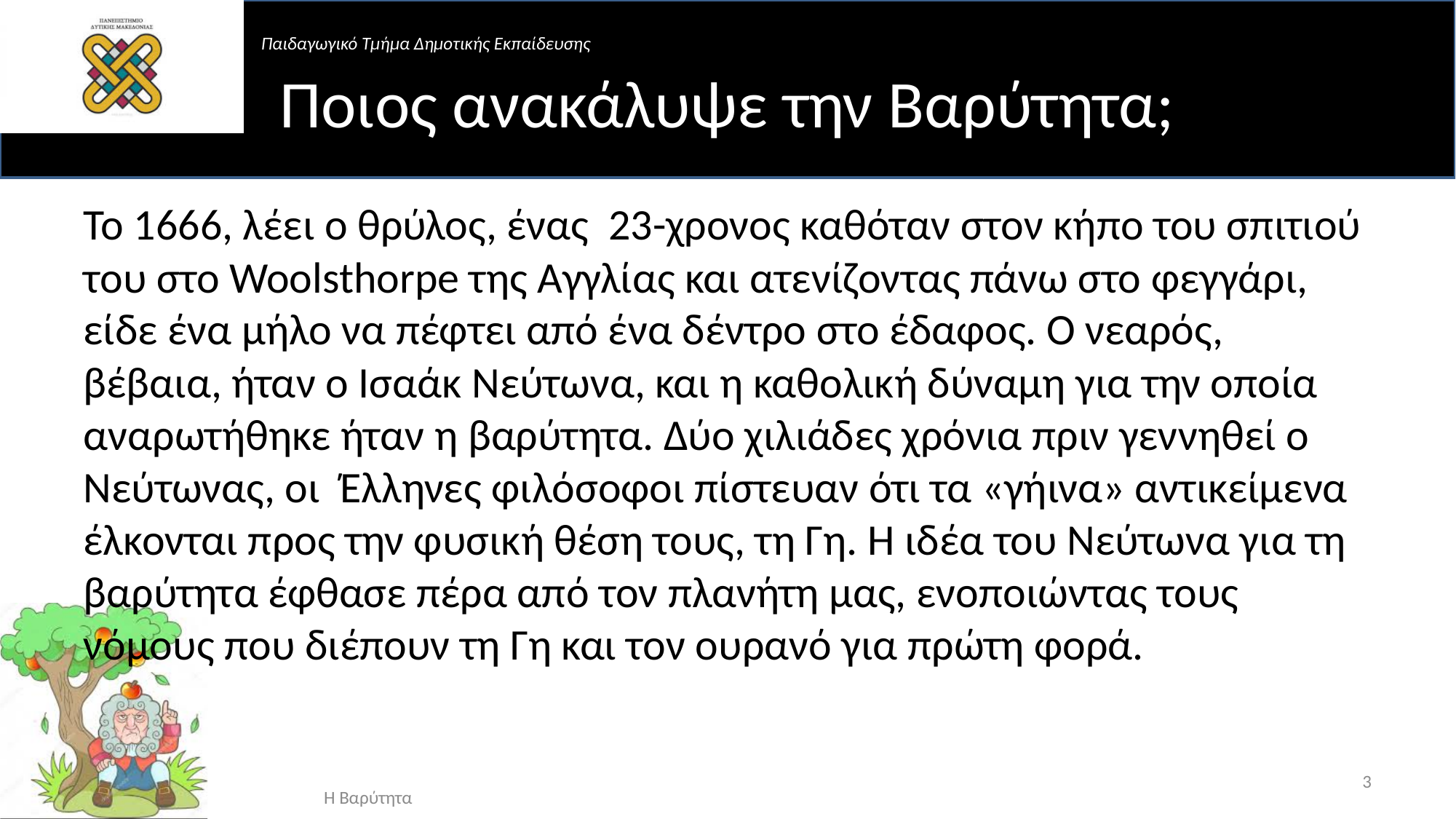

# Ποιος ανακάλυψε την Βαρύτητα;
Το 1666, λέει ο θρύλος, ένας  23-χρονος καθόταν στον κήπο του σπιτιού του στο Woolsthorpe της Αγγλίας και ατενίζοντας πάνω στο φεγγάρι, είδε ένα μήλο να πέφτει από ένα δέντρο στο έδαφος. Ο νεαρός, βέβαια, ήταν ο Ισαάκ Νεύτωνα, και η καθολική δύναμη για την οποία αναρωτήθηκε ήταν η βαρύτητα. Δύο χιλιάδες χρόνια πριν γεννηθεί ο Νεύτωνας, οι  Έλληνες φιλόσοφοι πίστευαν ότι τα «γήινα» αντικείμενα έλκονται προς την φυσική θέση τους, τη Γη. Η ιδέα του Νεύτωνα για τη βαρύτητα έφθασε πέρα από τον πλανήτη μας, ενοποιώντας τους νόμους που διέπουν τη Γη και τον ουρανό για πρώτη φορά.
3
Η Βαρύτητα